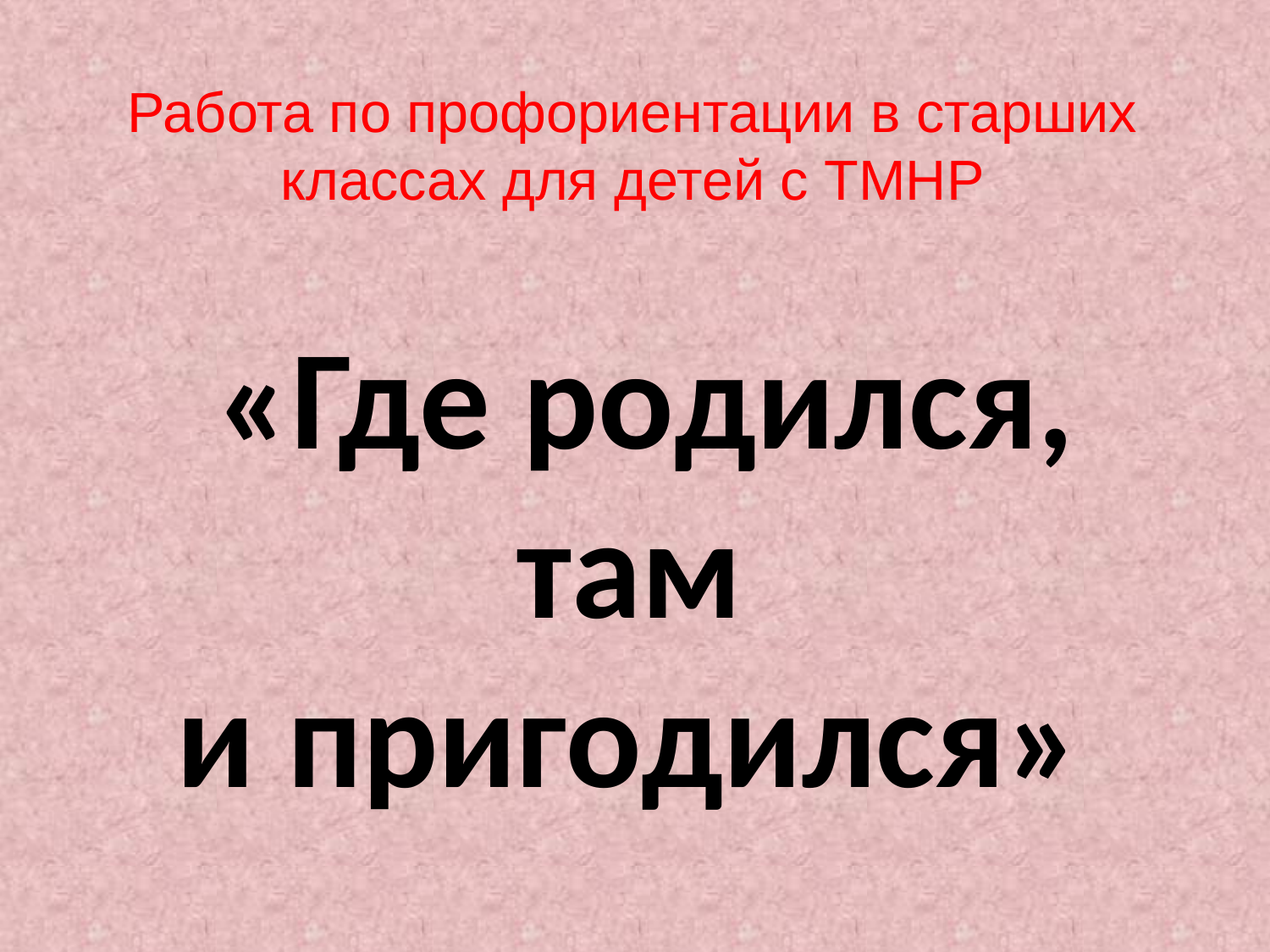

Работа по профориентации в старших классах для детей с ТМНР
# «Где родился, там и пригодился»